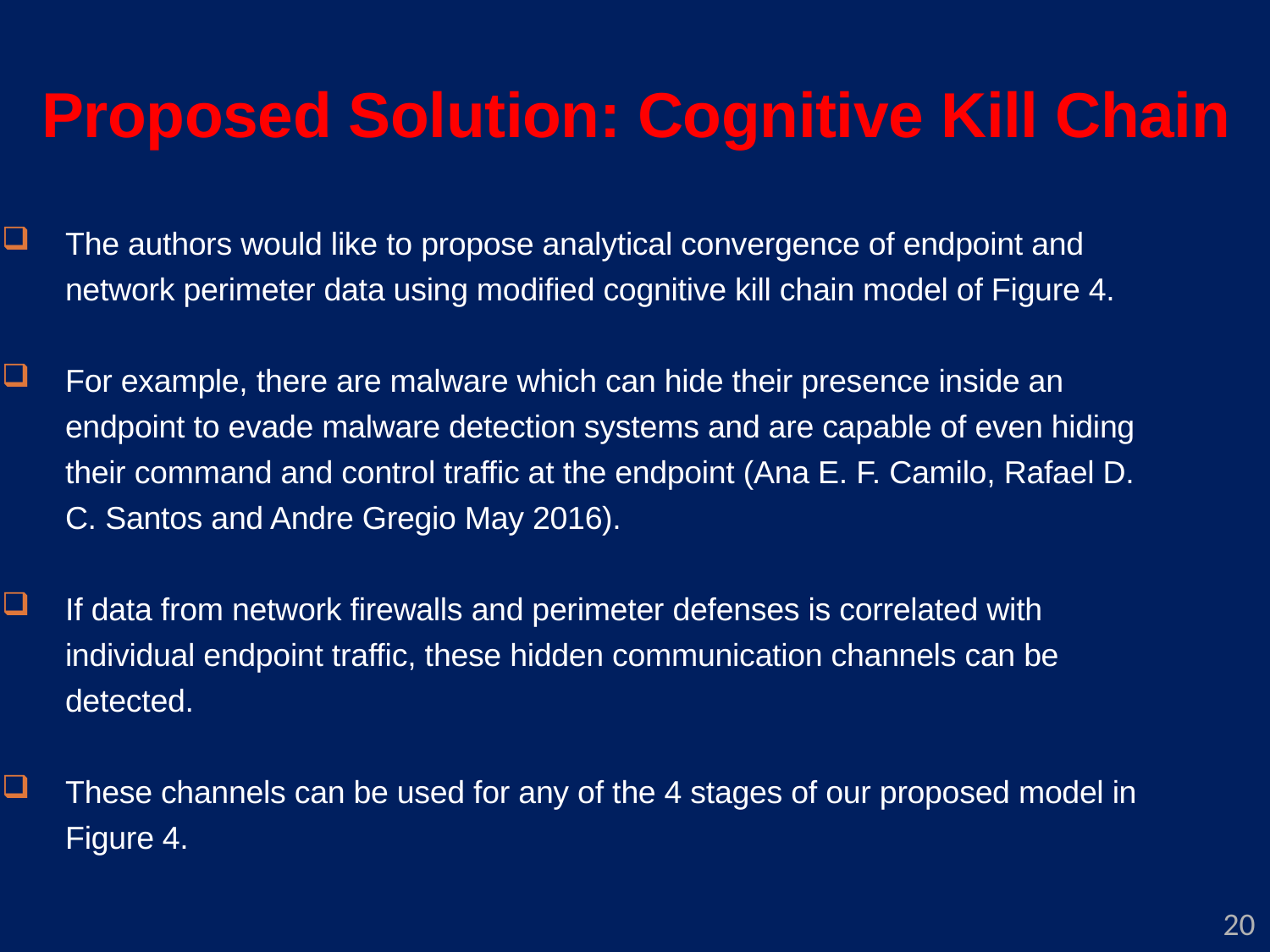

Proposed Solution: Cognitive Kill Chain
The authors would like to propose analytical convergence of endpoint and network perimeter data using modified cognitive kill chain model of Figure 4.

For example, there are malware which can hide their presence inside an endpoint to evade malware detection systems and are capable of even hiding their command and control traffic at the endpoint (Ana E. F. Camilo, Rafael D. C. Santos and Andre Gregio May 2016).

If data from network firewalls and perimeter defenses is correlated with individual endpoint traffic, these hidden communication channels can be detected.

These channels can be used for any of the 4 stages of our proposed model in Figure 4.
20